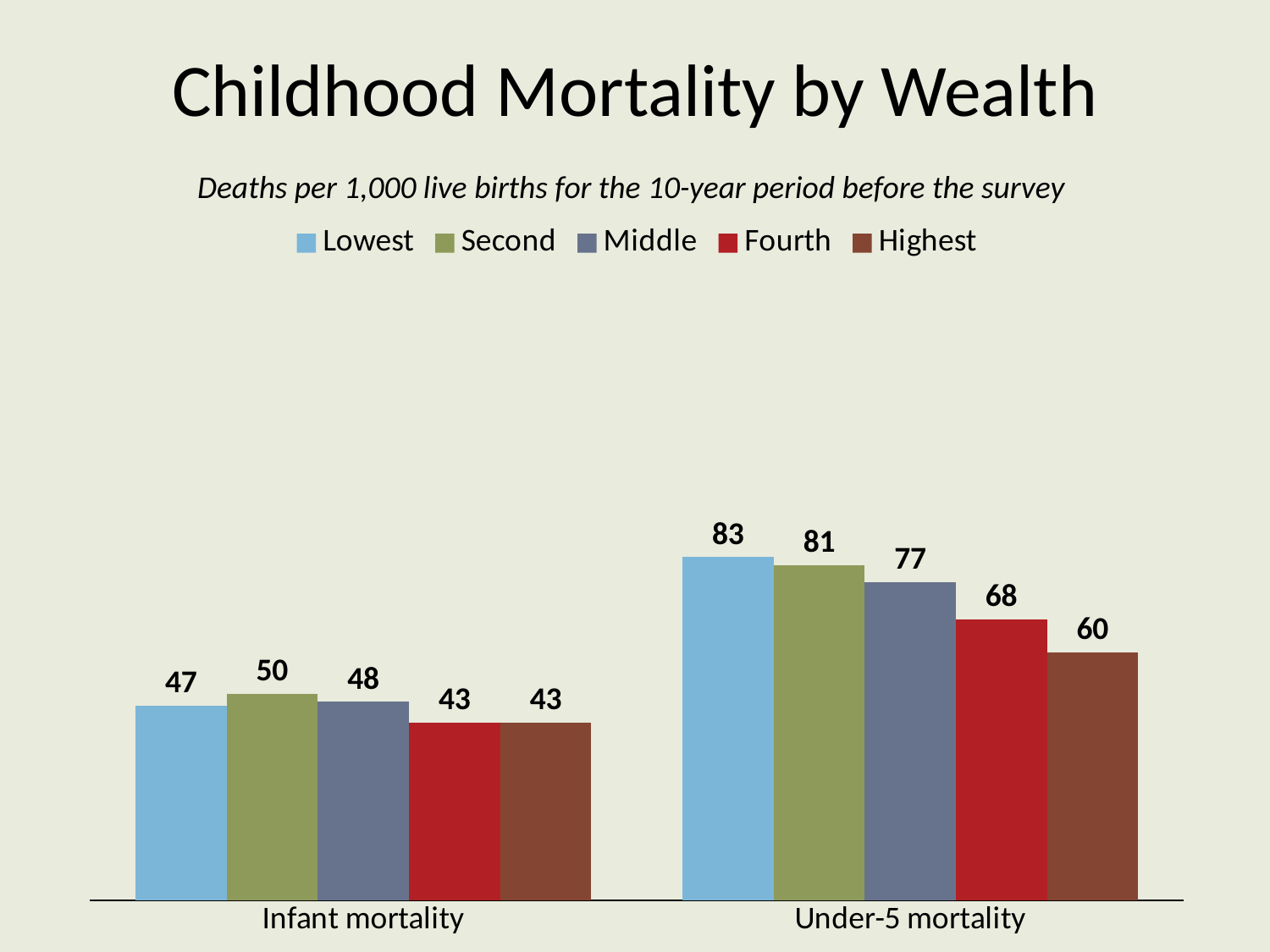

# Childhood Mortality by Wealth
Deaths per 1,000 live births for the 10-year period before the survey

### Chart

| Category | Lowest | Second | Middle | Fourth | Highest |
|---|---|---|---|---|---|
| Infant mortality | 47.0 | 50.0 | 48.0 | 43.0 | 43.0 |
| Under-5 mortality | 83.0 | 81.0 | 77.0 | 68.0 | 60.0 |